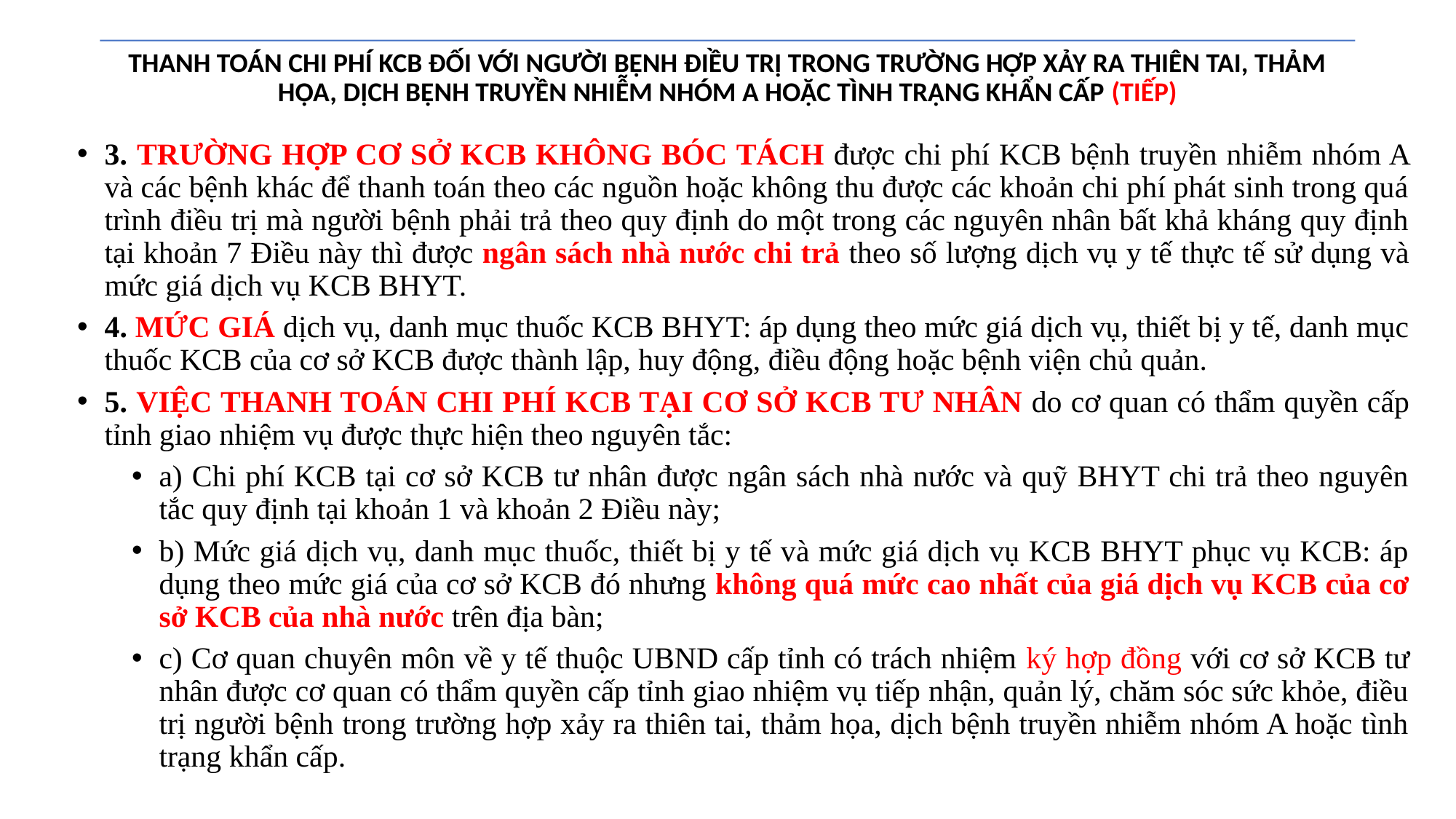

THANH TOÁN CHI PHÍ KCB ĐỐI VỚI NGƯỜI BỆNH ĐIỀU TRỊ TRONG TRƯỜNG HỢP XẢY RA THIÊN TAI, THẢM HỌA, DỊCH BỆNH TRUYỀN NHIỄM NHÓM A HOẶC TÌNH TRẠNG KHẨN CẤP (TIẾP)
3. TRƯỜNG HỢP CƠ SỞ KCB KHÔNG BÓC TÁCH được chi phí KCB bệnh truyền nhiễm nhóm A và các bệnh khác để thanh toán theo các nguồn hoặc không thu được các khoản chi phí phát sinh trong quá trình điều trị mà người bệnh phải trả theo quy định do một trong các nguyên nhân bất khả kháng quy định tại khoản 7 Điều này thì được ngân sách nhà nước chi trả theo số lượng dịch vụ y tế thực tế sử dụng và mức giá dịch vụ KCB BHYT.
4. MỨC GIÁ dịch vụ, danh mục thuốc KCB BHYT: áp dụng theo mức giá dịch vụ, thiết bị y tế, danh mục thuốc KCB của cơ sở KCB được thành lập, huy động, điều động hoặc bệnh viện chủ quản.
5. VIỆC THANH TOÁN CHI PHÍ KCB TẠI CƠ SỞ KCB TƯ NHÂN do cơ quan có thẩm quyền cấp tỉnh giao nhiệm vụ được thực hiện theo nguyên tắc:
a) Chi phí KCB tại cơ sở KCB tư nhân được ngân sách nhà nước và quỹ BHYT chi trả theo nguyên tắc quy định tại khoản 1 và khoản 2 Điều này;
b) Mức giá dịch vụ, danh mục thuốc, thiết bị y tế và mức giá dịch vụ KCB BHYT phục vụ KCB: áp dụng theo mức giá của cơ sở KCB đó nhưng không quá mức cao nhất của giá dịch vụ KCB của cơ sở KCB của nhà nước trên địa bàn;
c) Cơ quan chuyên môn về y tế thuộc UBND cấp tỉnh có trách nhiệm ký hợp đồng với cơ sở KCB tư nhân được cơ quan có thẩm quyền cấp tỉnh giao nhiệm vụ tiếp nhận, quản lý, chăm sóc sức khỏe, điều trị người bệnh trong trường hợp xảy ra thiên tai, thảm họa, dịch bệnh truyền nhiễm nhóm A hoặc tình trạng khẩn cấp.